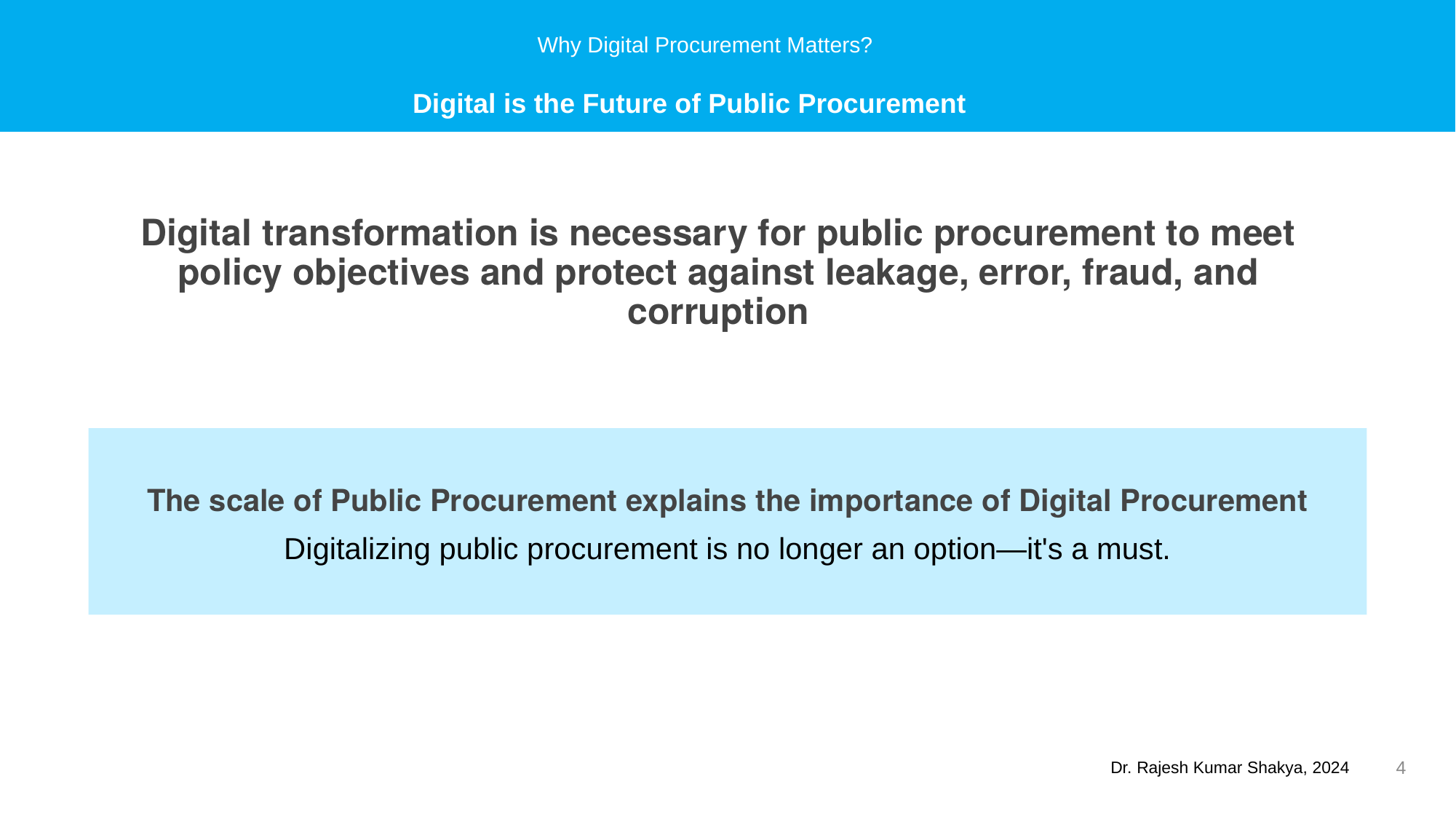

# Why Digital Procurement Matters?
Digital is the Future of Public Procurement
Digital transformation is necessary for public procurement to meet policy objectives and protect against leakage, error, fraud, and corruption

The scale of Public Procurement explains the importance of Digital Procurement
Digitalizing public procurement is no longer an option—it's a must.
4
Dr. Rajesh Kumar Shakya, 2024